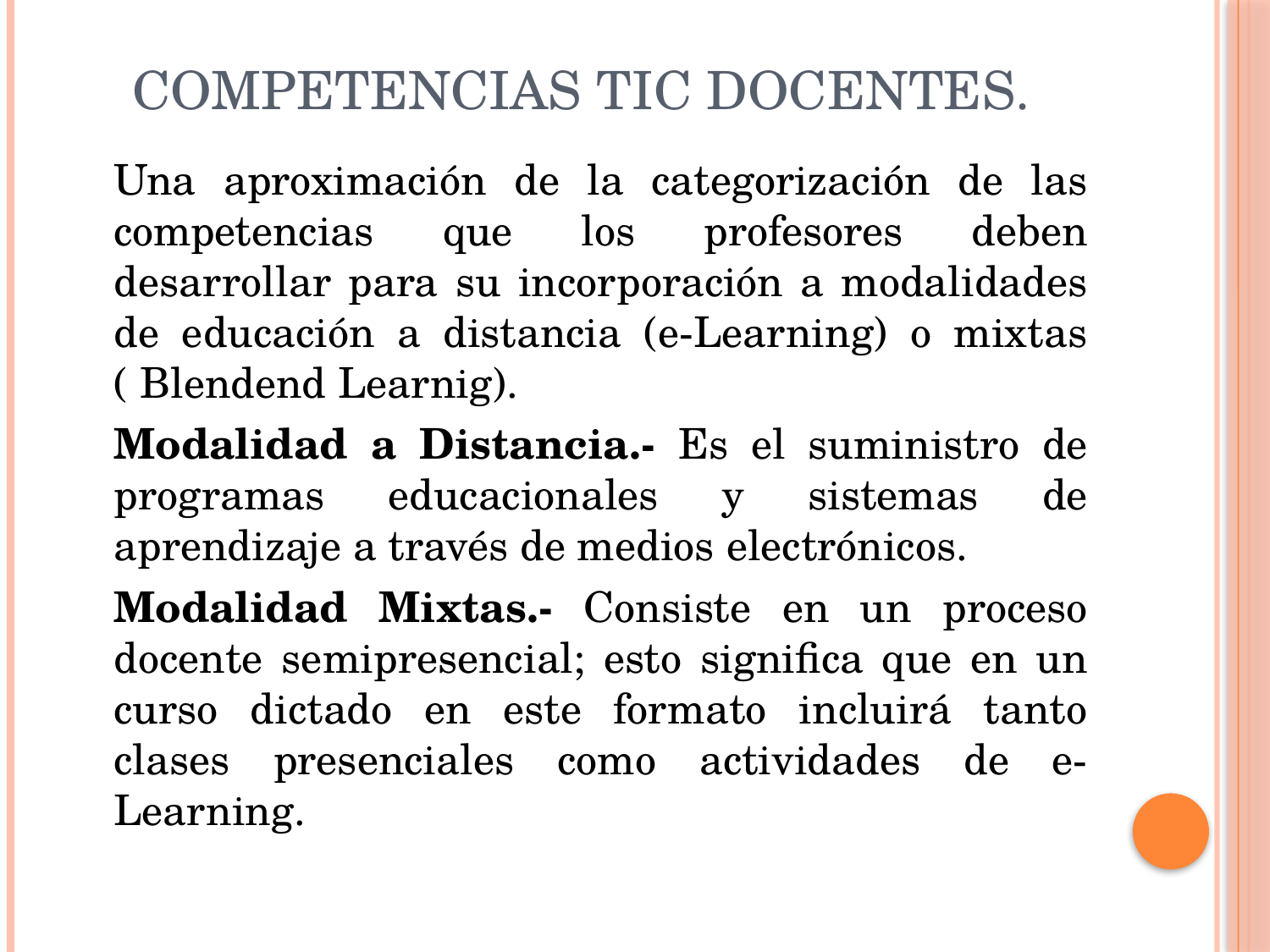

# Competencias TIC Docentes.
	Una aproximación de la categorización de las competencias que los profesores deben desarrollar para su incorporación a modalidades de educación a distancia (e-Learning) o mixtas ( Blendend Learnig).
	Modalidad a Distancia.- Es el suministro de programas educacionales y sistemas de aprendizaje a través de medios electrónicos.
	Modalidad Mixtas.- Consiste en un proceso docente semipresencial; esto significa que en un curso dictado en este formato incluirá tanto clases presenciales como actividades de e- Learning.